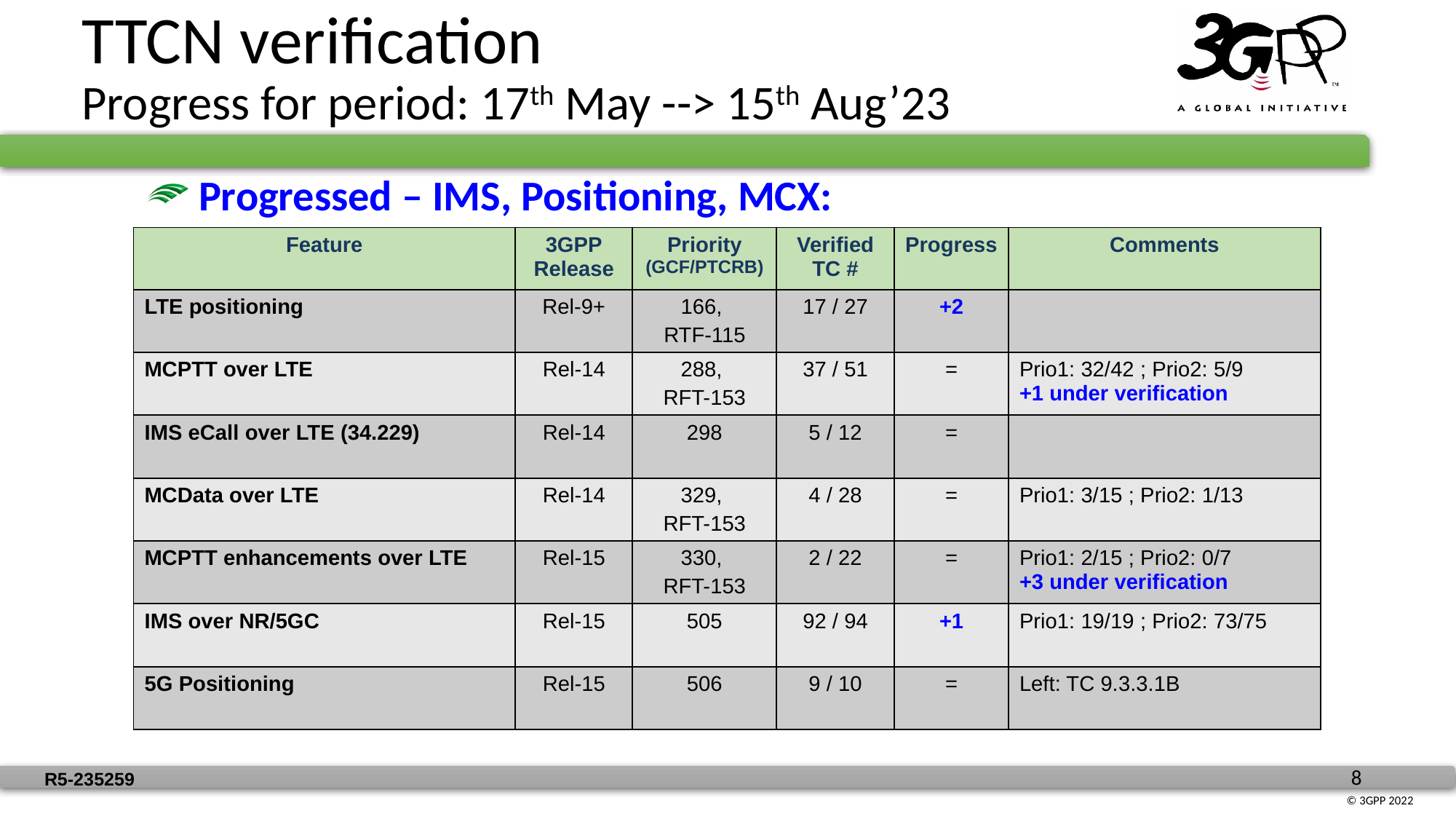

# TTCN verification Progress for period: 17th May --> 15th Aug’23
 Progressed – IMS, Positioning, MCX:

| Feature | 3GPP Release | Priority (GCF/PTCRB) | Verified TC # | Progress | Comments |
| --- | --- | --- | --- | --- | --- |
| LTE positioning | Rel-9+ | 166, RTF-115 | 17 / 27 | +2 |  |
| MCPTT over LTE | Rel-14 | 288, RFT-153 | 37 / 51 | = | Prio1: 32/42 ; Prio2: 5/9 +1 under verification |
| IMS eCall over LTE (34.229) | Rel-14 | 298 | 5 / 12 | = |  |
| MCData over LTE | Rel-14 | 329, RFT-153 | 4 / 28 | = | Prio1: 3/15 ; Prio2: 1/13 |
| MCPTT enhancements over LTE | Rel-15 | 330, RFT-153 | 2 / 22 | = | Prio1: 2/15 ; Prio2: 0/7 +3 under verification |
| IMS over NR/5GC | Rel-15 | 505 | 92 / 94 | +1 | Prio1: 19/19 ; Prio2: 73/75 |
| 5G Positioning | Rel-15 | 506 | 9 / 10 | = | Left: TC 9.3.3.1B |